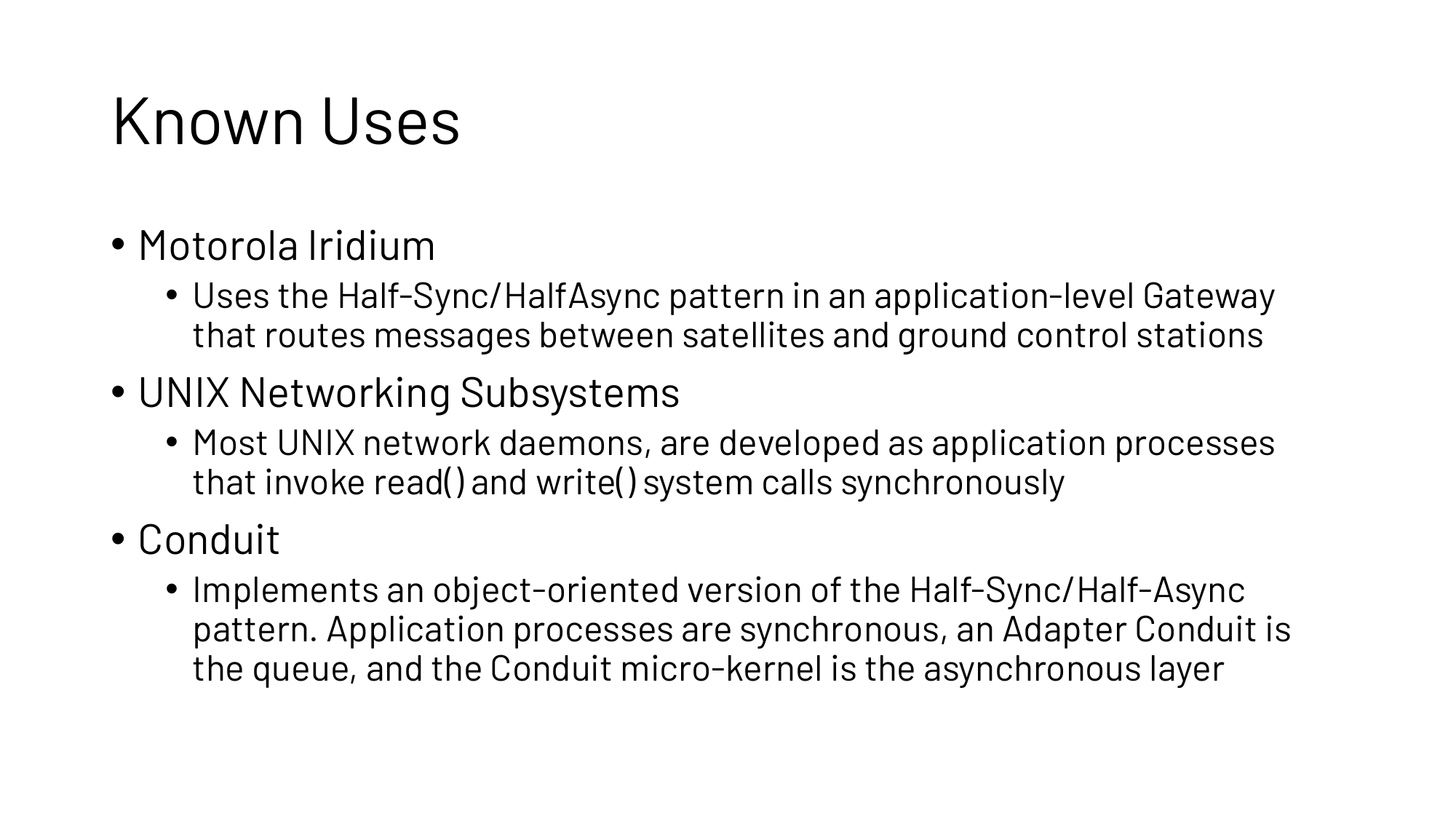

# Known Uses
Motorola Iridium
Uses the Half-Sync/HalfAsync pattern in an application-level Gateway that routes messages between satellites and ground control stations
UNIX Networking Subsystems
Most UNIX network daemons, are developed as application processes that invoke read() and write() system calls synchronously
Conduit
Implements an object-oriented version of the Half-Sync/Half-Async pattern. Application processes are synchronous, an Adapter Conduit is the queue, and the Conduit micro-kernel is the asynchronous layer